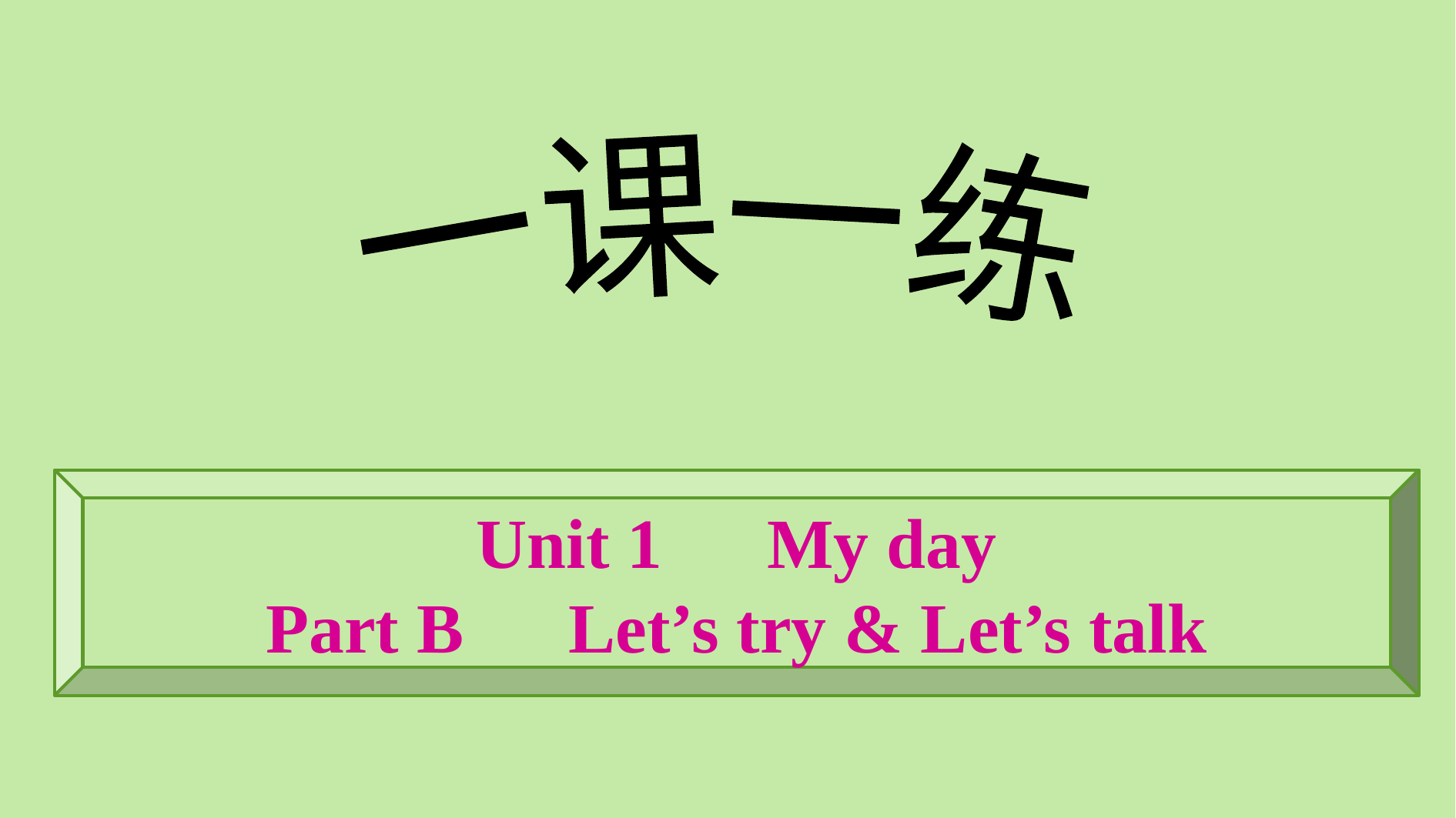

Unit 1　My day
Part B　Let’s try & Let’s talk